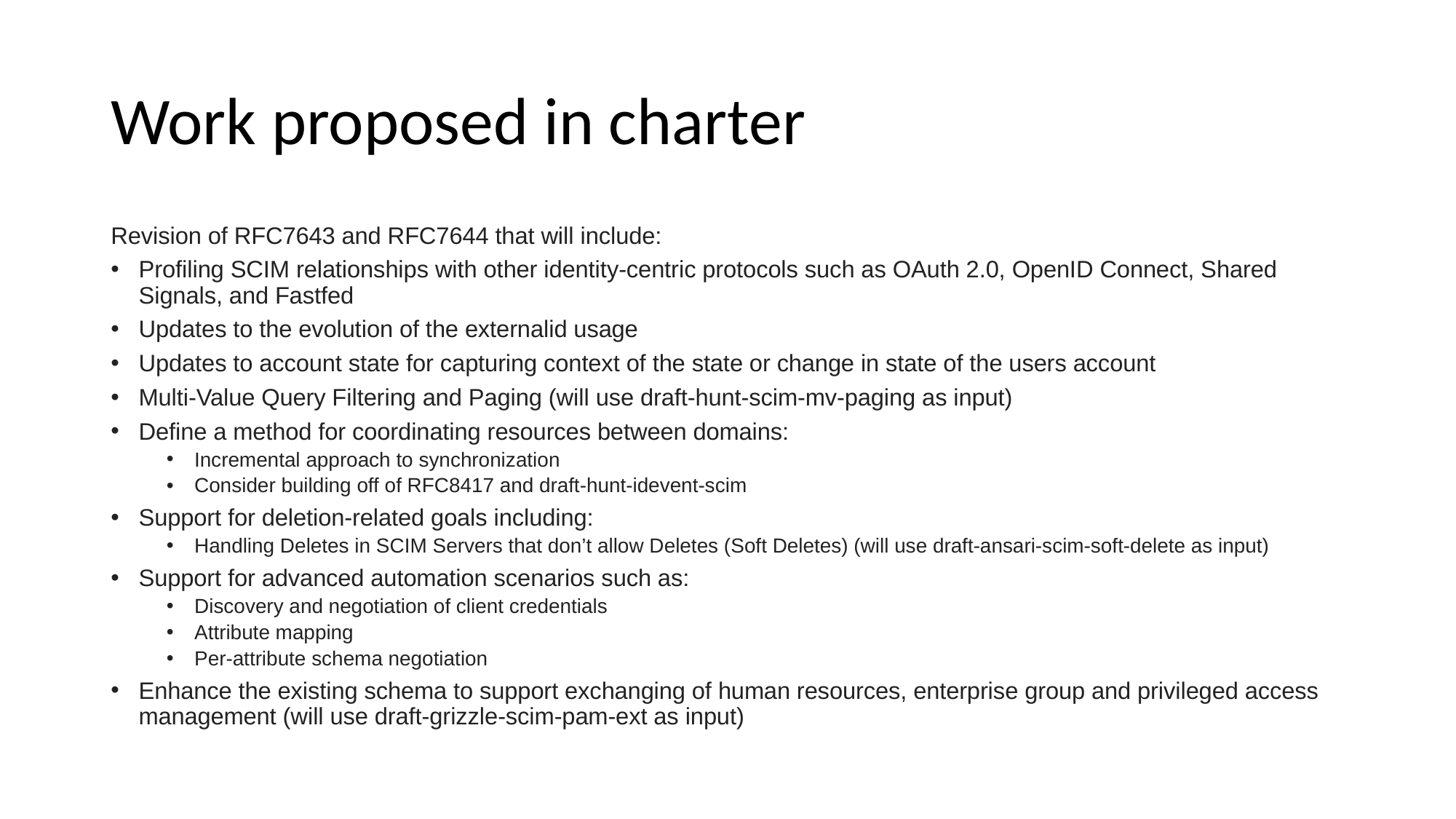

# Work proposed in charter
Revision of RFC7643 and RFC7644 that will include:
Profiling SCIM relationships with other identity-centric protocols such as OAuth 2.0, OpenID Connect, Shared Signals, and Fastfed
Updates to the evolution of the externalid usage
Updates to account state for capturing context of the state or change in state of the users account
Multi-Value Query Filtering and Paging (will use draft-hunt-scim-mv-paging as input)
Define a method for coordinating resources between domains:
Incremental approach to synchronization
Consider building off of RFC8417 and draft-hunt-idevent-scim
Support for deletion-related goals including:
Handling Deletes in SCIM Servers that don’t allow Deletes (Soft Deletes) (will use draft-ansari-scim-soft-delete as input)
Support for advanced automation scenarios such as:
Discovery and negotiation of client credentials
Attribute mapping
Per-attribute schema negotiation
Enhance the existing schema to support exchanging of human resources, enterprise group and privileged access management (will use draft-grizzle-scim-pam-ext as input)